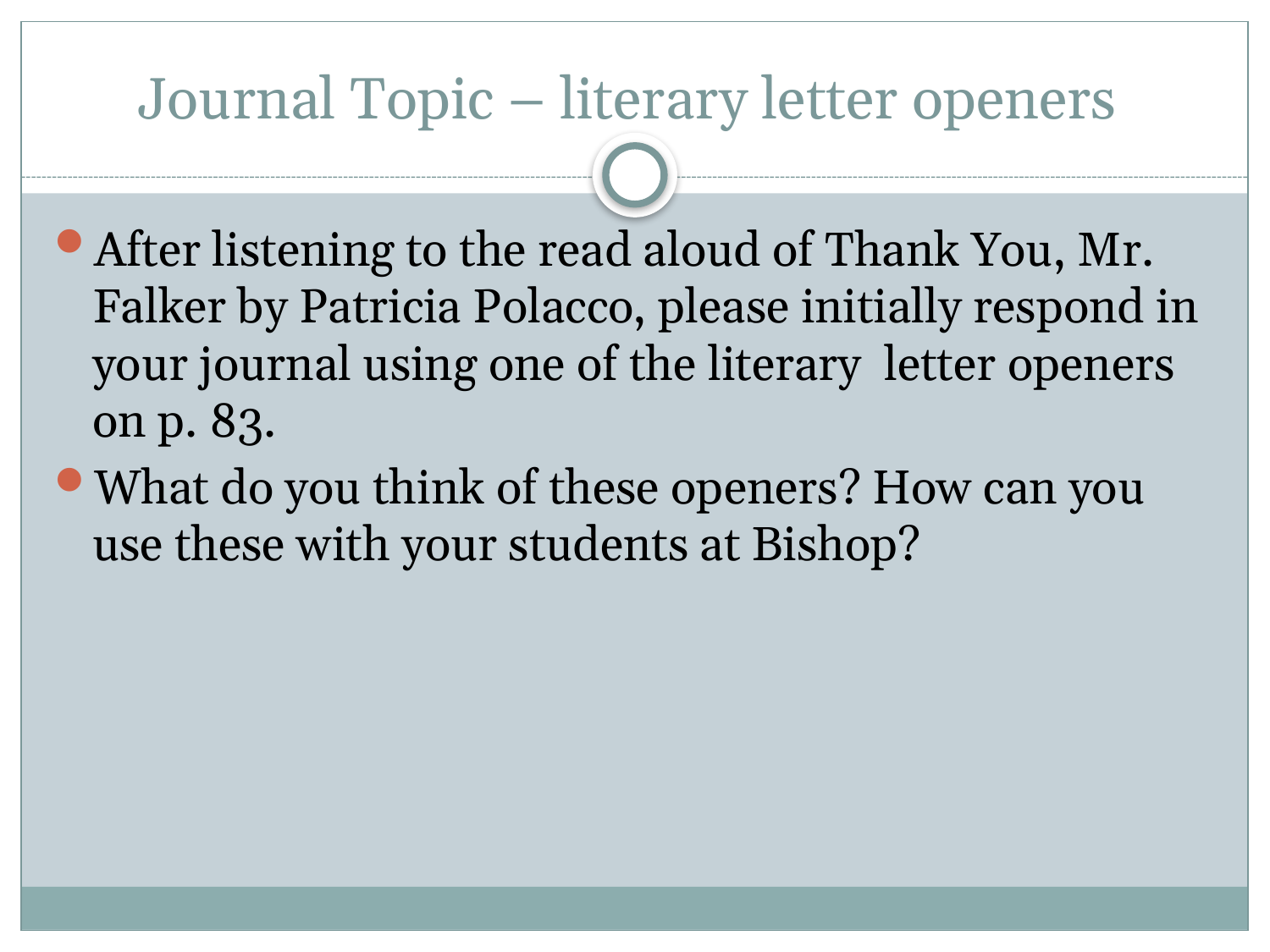

# Journal Topic – literary letter openers
After listening to the read aloud of Thank You, Mr. Falker by Patricia Polacco, please initially respond in your journal using one of the literary  letter openers on p. 83.
What do you think of these openers? How can you use these with your students at Bishop?